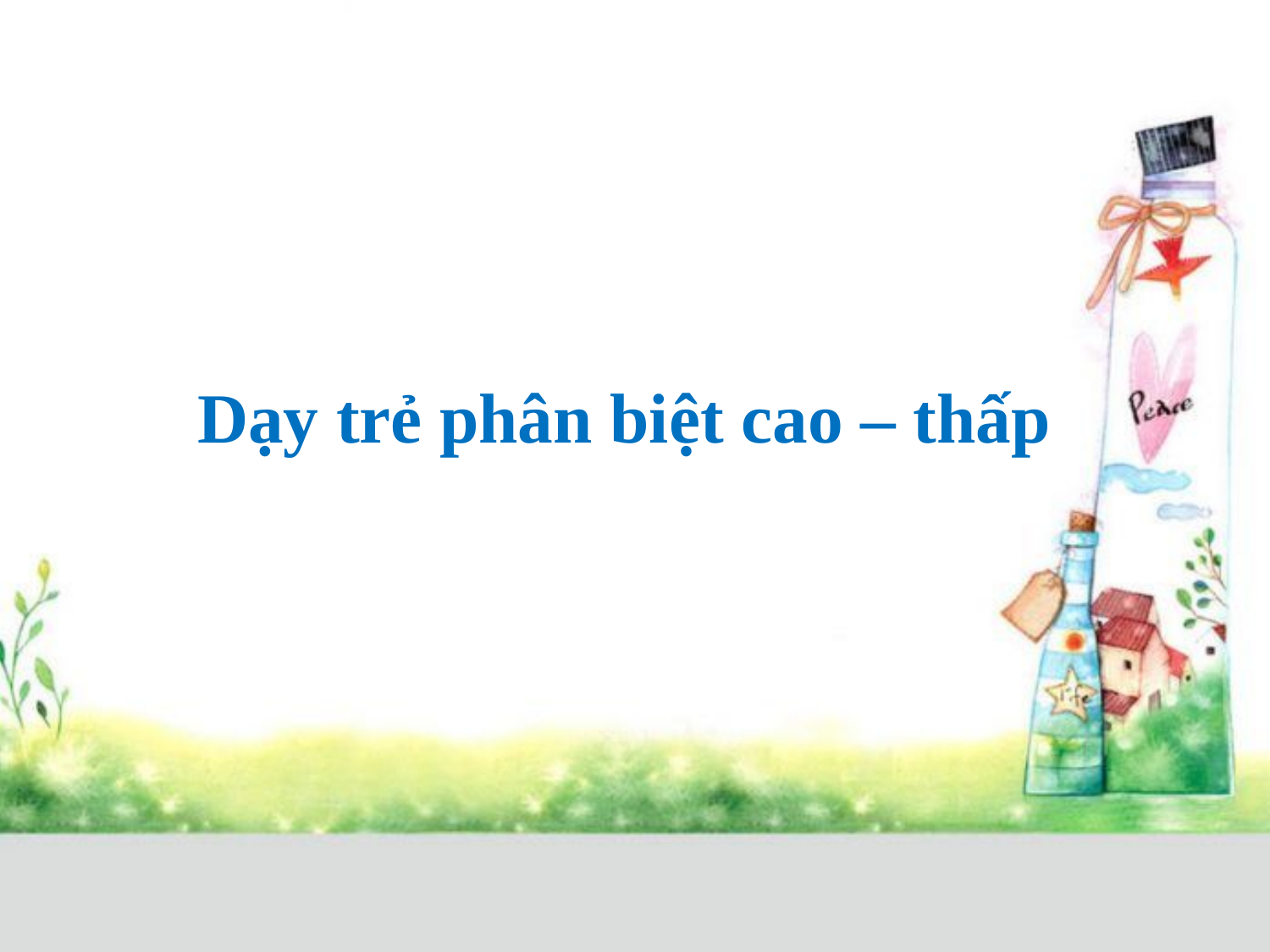

Dạy trẻ phân biệt cao – thấp